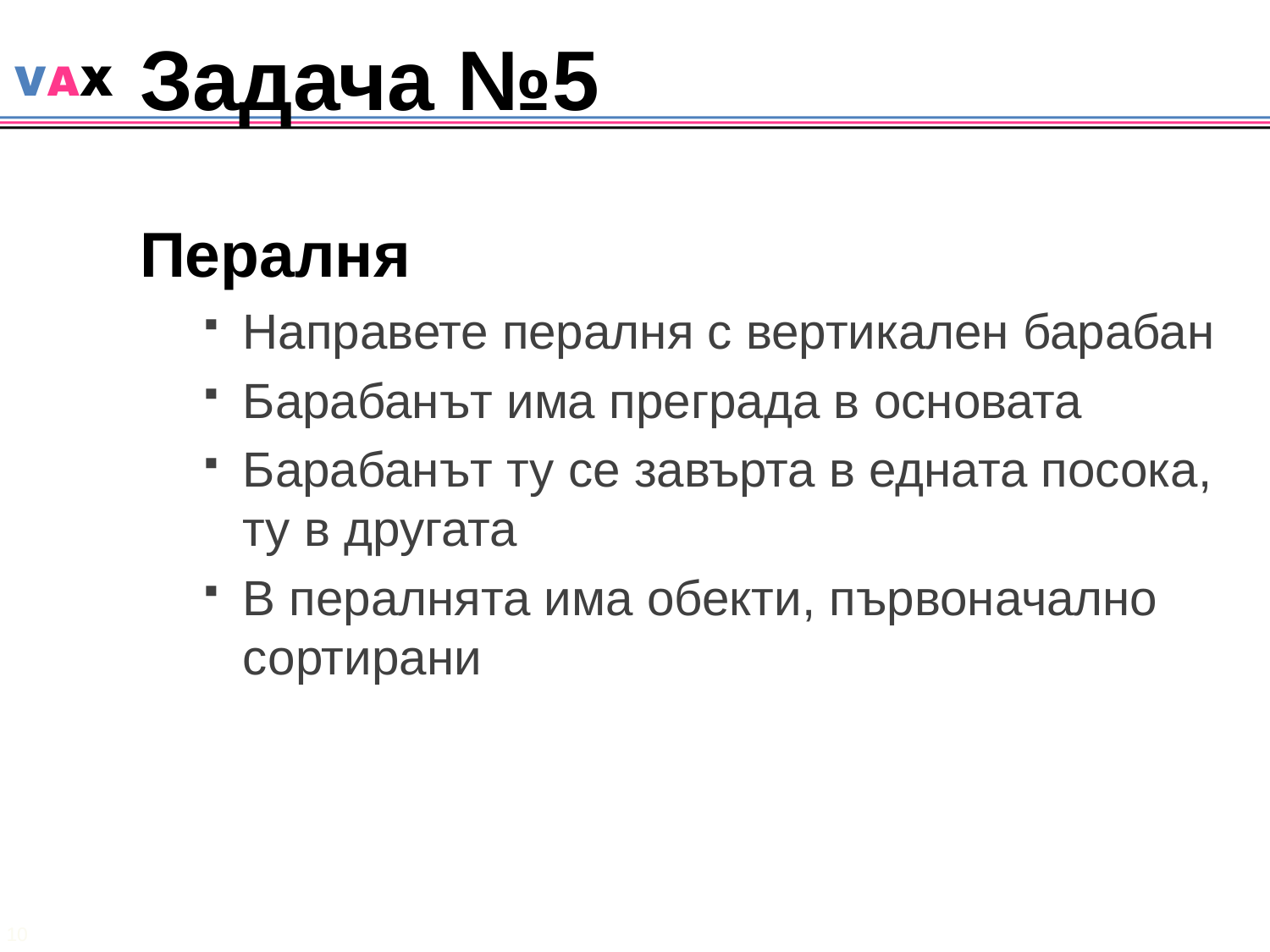

# Задача №5
Пералня
Направете пералня с вертикален барабан
Барабанът има преграда в основата
Барабанът ту се завърта в едната посока, ту в другата
В пералнята има обекти, първоначално сортирани